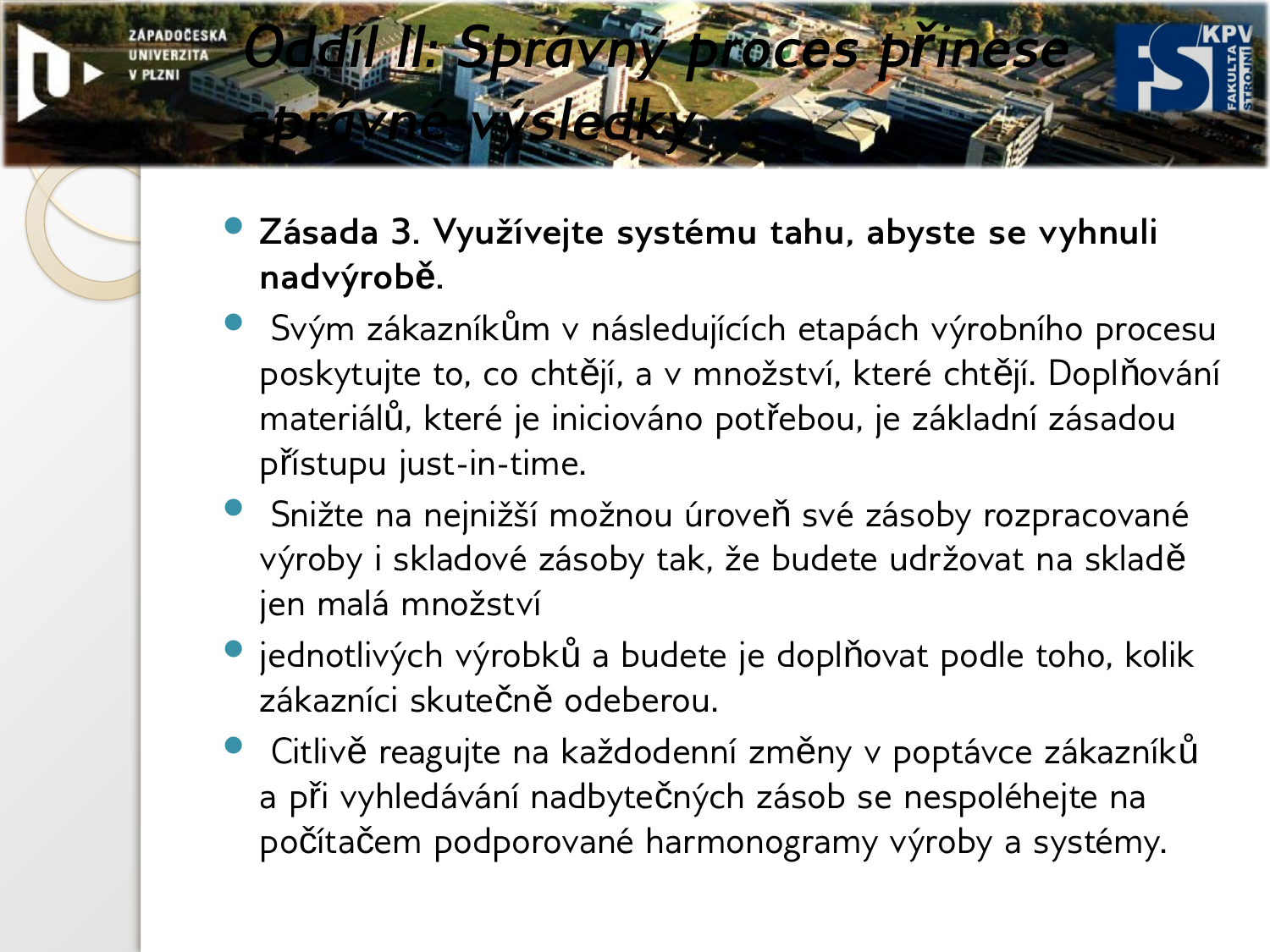

# Oddíl II: Správný proces přinese správné výsledky
Zásada 3. Využívejte systému tahu, abyste se vyhnuli nadvýrobě.
 Svým zákazníkům v následujících etapách výrobního procesu poskytujte to, co chtějí, a v množství, které chtějí. Doplňování materiálů, které je iniciováno potřebou, je základní zásadou přístupu just-in-time.
 Snižte na nejnižší možnou úroveň své zásoby rozpracované výroby i skladové zásoby tak, že budete udržovat na skladě jen malá množství
jednotlivých výrobků a budete je doplňovat podle toho, kolik zákazníci skutečně odeberou.
 Citlivě reagujte na každodenní změny v poptávce zákazníků a při vyhledávání nadbytečných zásob se nespoléhejte na počítačem podporované harmonogramy výroby a systémy.